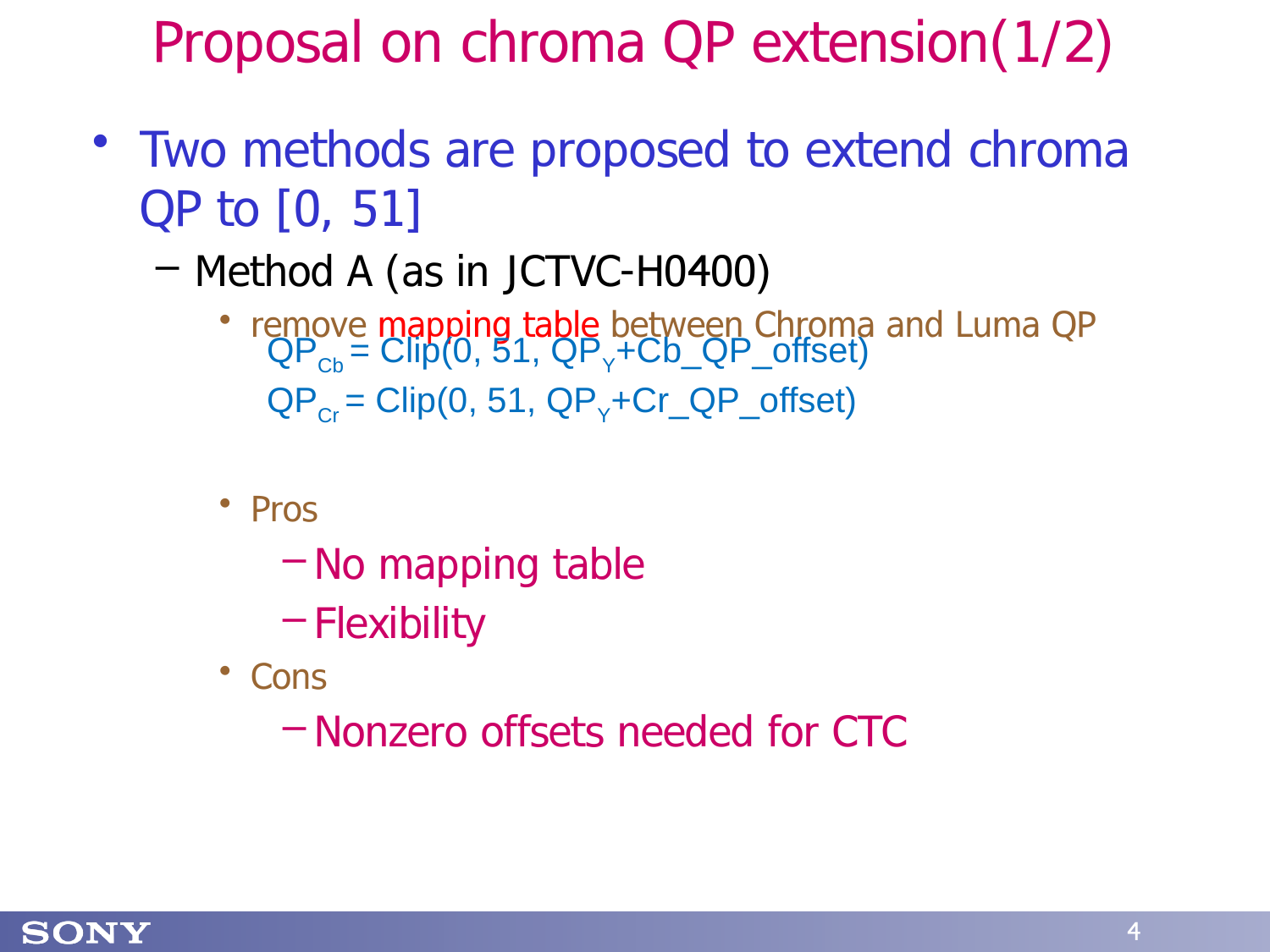

# Proposal on chroma QP extension(1/2)
Two methods are proposed to extend chroma QP to [0, 51]
Method A (as in JCTVC-H0400)
remove mapping table between Chroma and Luma QP

Pros
No mapping table
Flexibility
Cons
Nonzero offsets needed for CTC

QPCb = Clip(0, 51, QPY+Cb_QP_offset)
QPCr = Clip(0, 51, QPY+Cr_QP_offset)
4